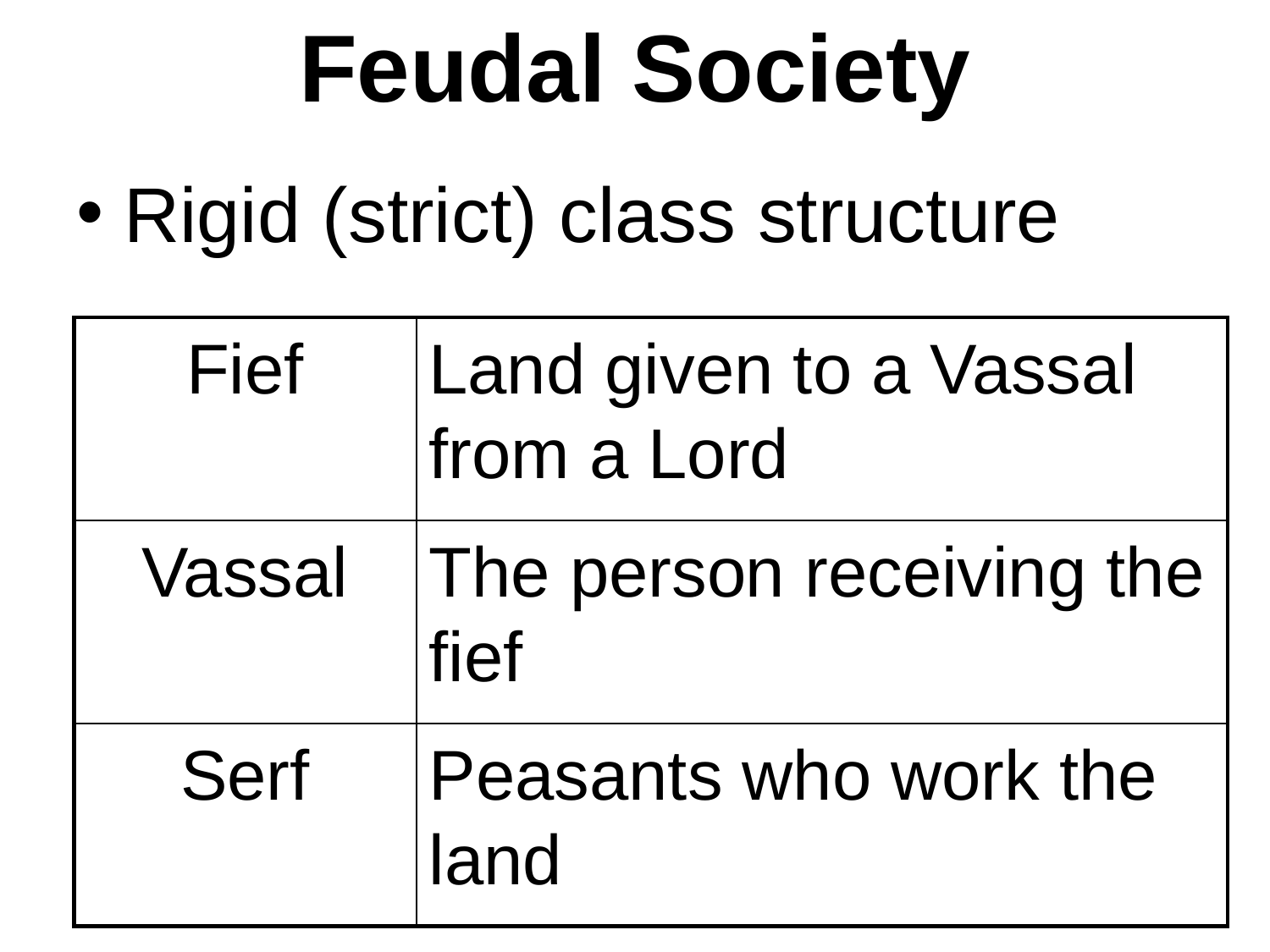

Feudal Society
Rigid (strict) class structure

Fief
Land given to a Vassal from a Lord
Vassal
The person receiving the fief
Serf
Peasants who work the land